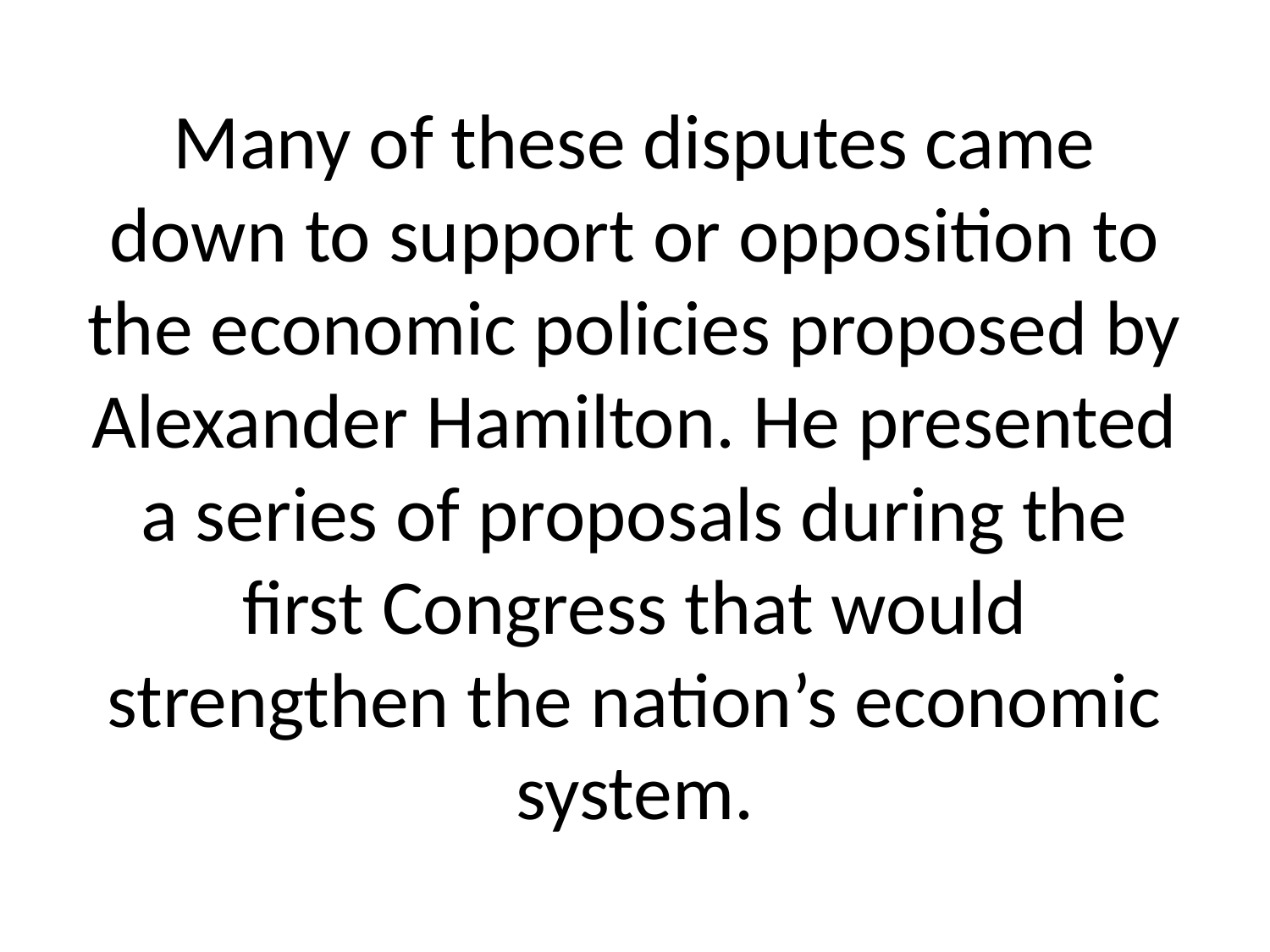

# Many of these disputes came down to support or opposition to the economic policies proposed by Alexander Hamilton. He presented a series of proposals during the first Congress that would strengthen the nation’s economic system.